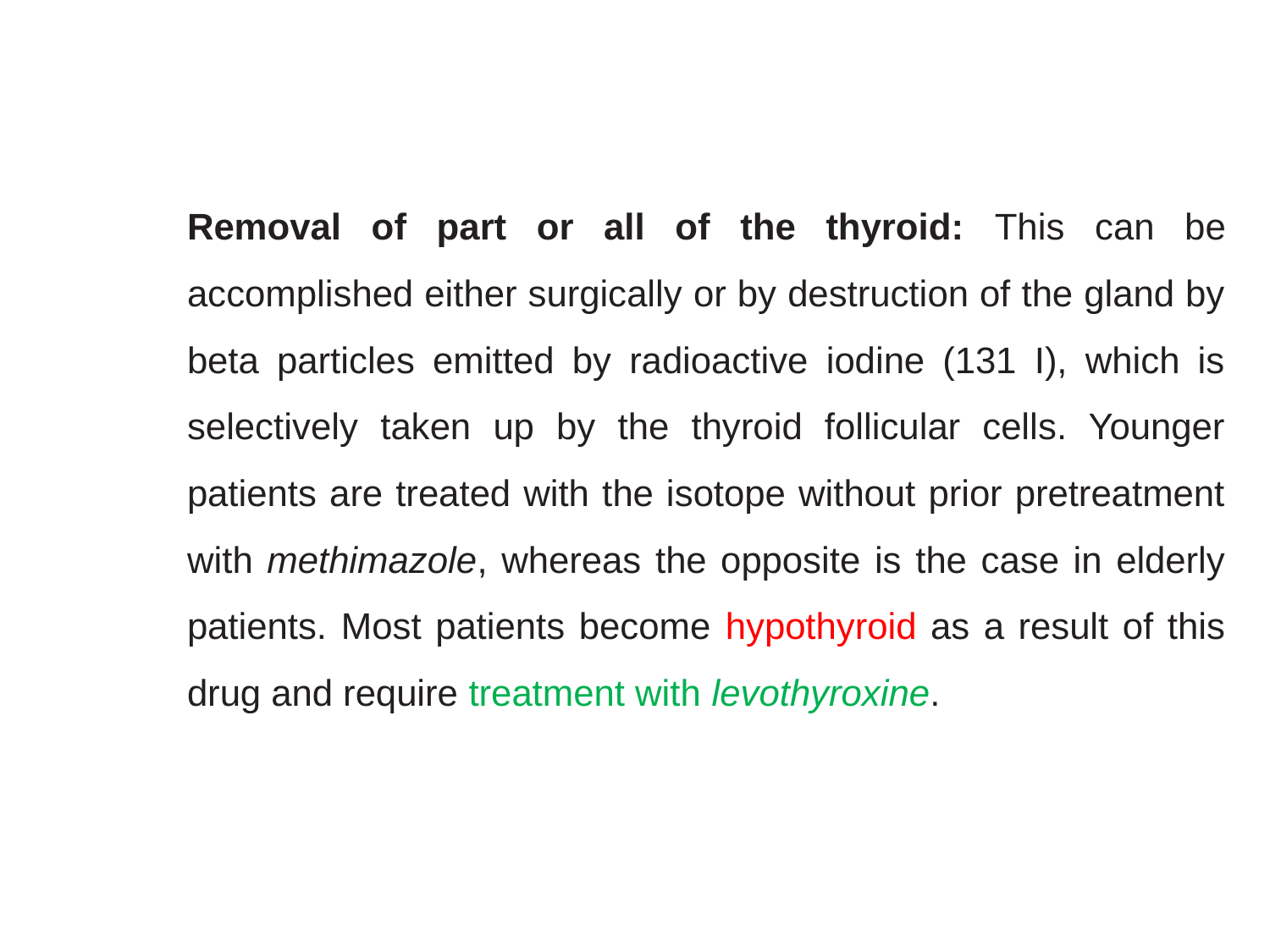

Removal of part or all of the thyroid: This can be accomplished either surgically or by destruction of the gland by beta particles emitted by radioactive iodine (131 I), which is selectively taken up by the thyroid follicular cells. Younger patients are treated with the isotope without prior pretreatment with methimazole, whereas the opposite is the case in elderly patients. Most patients become hypothyroid as a result of this drug and require treatment with levothyroxine.